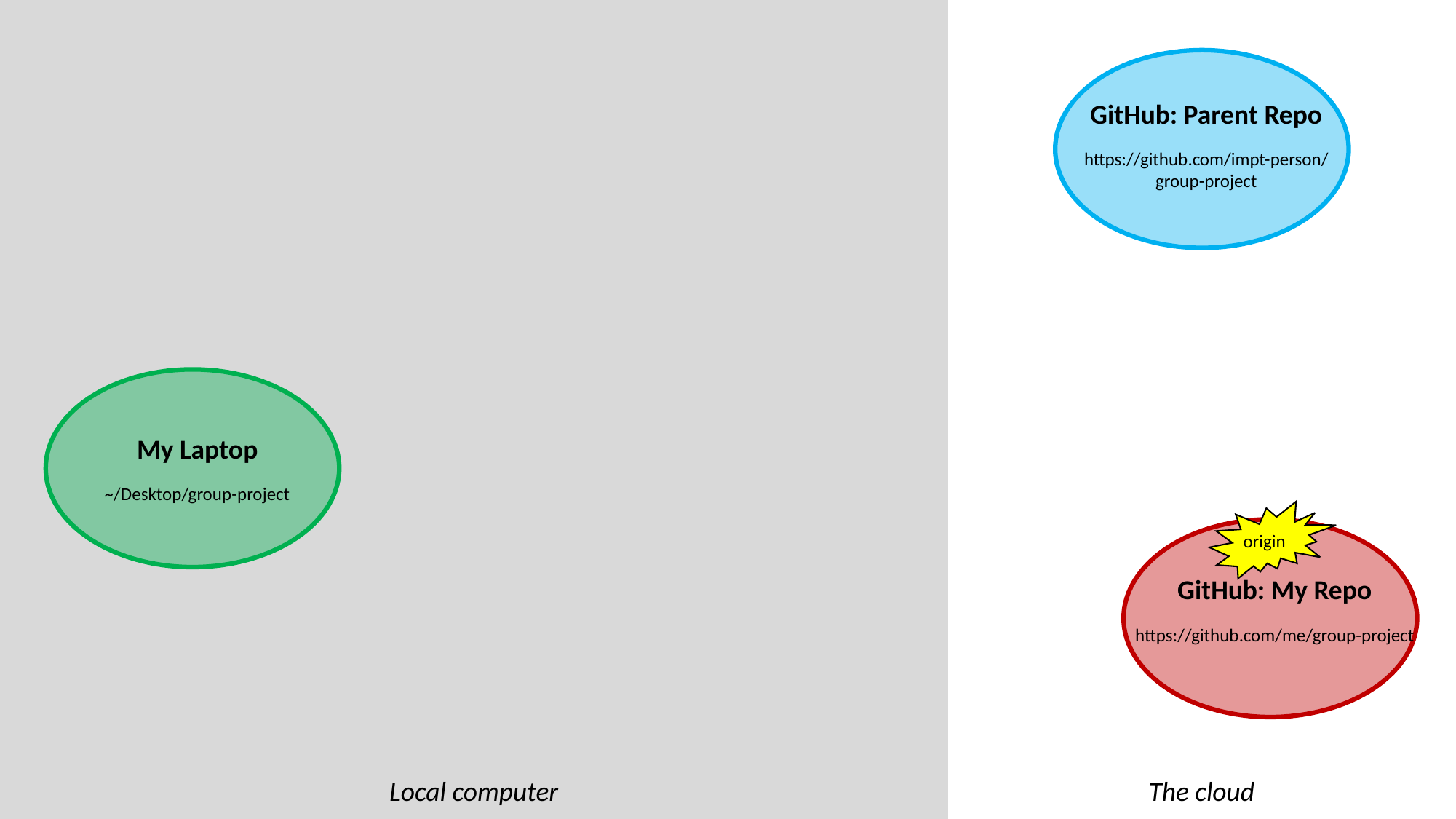

GitHub: Parent Repo

https://github.com/impt-person/group-project

My Laptop

~/Desktop/group-project

origin

GitHub: My Repo

https://github.com/me/group-project
Local computer
The cloud